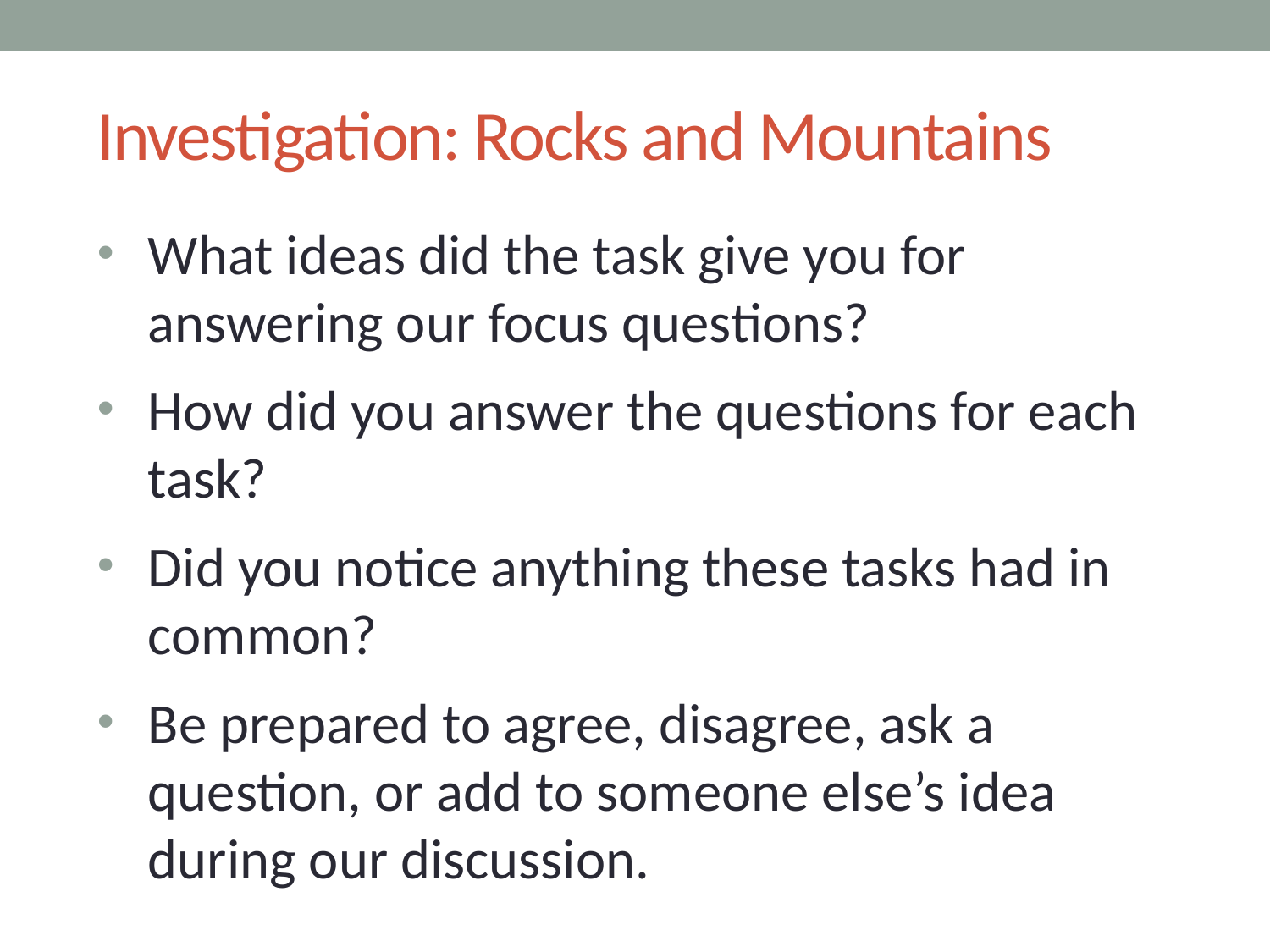

# Investigation: Rocks and Mountains
What ideas did the task give you for answering our focus questions?
How did you answer the questions for each task?
Did you notice anything these tasks had in common?
Be prepared to agree, disagree, ask a question, or add to someone else’s idea during our discussion.